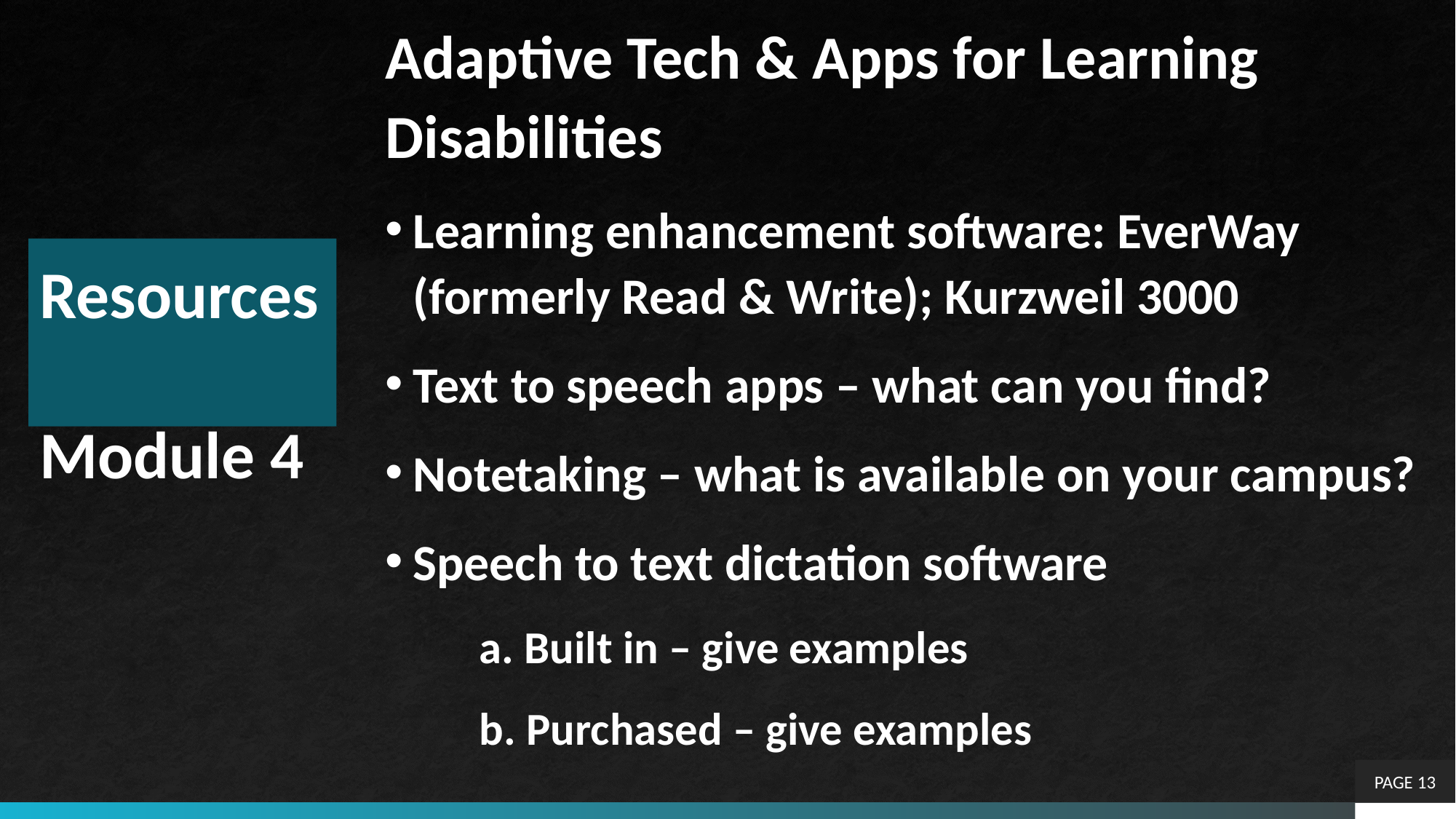

Adaptive Tech & Apps for Learning Disabilities
Learning enhancement software: EverWay (formerly Read & Write); Kurzweil 3000
Text to speech apps – what can you find?
Notetaking – what is available on your campus?
Speech to text dictation software
	a. Built in – give examples
	b. Purchased – give examples

# Resources Module 4
PAGE 13